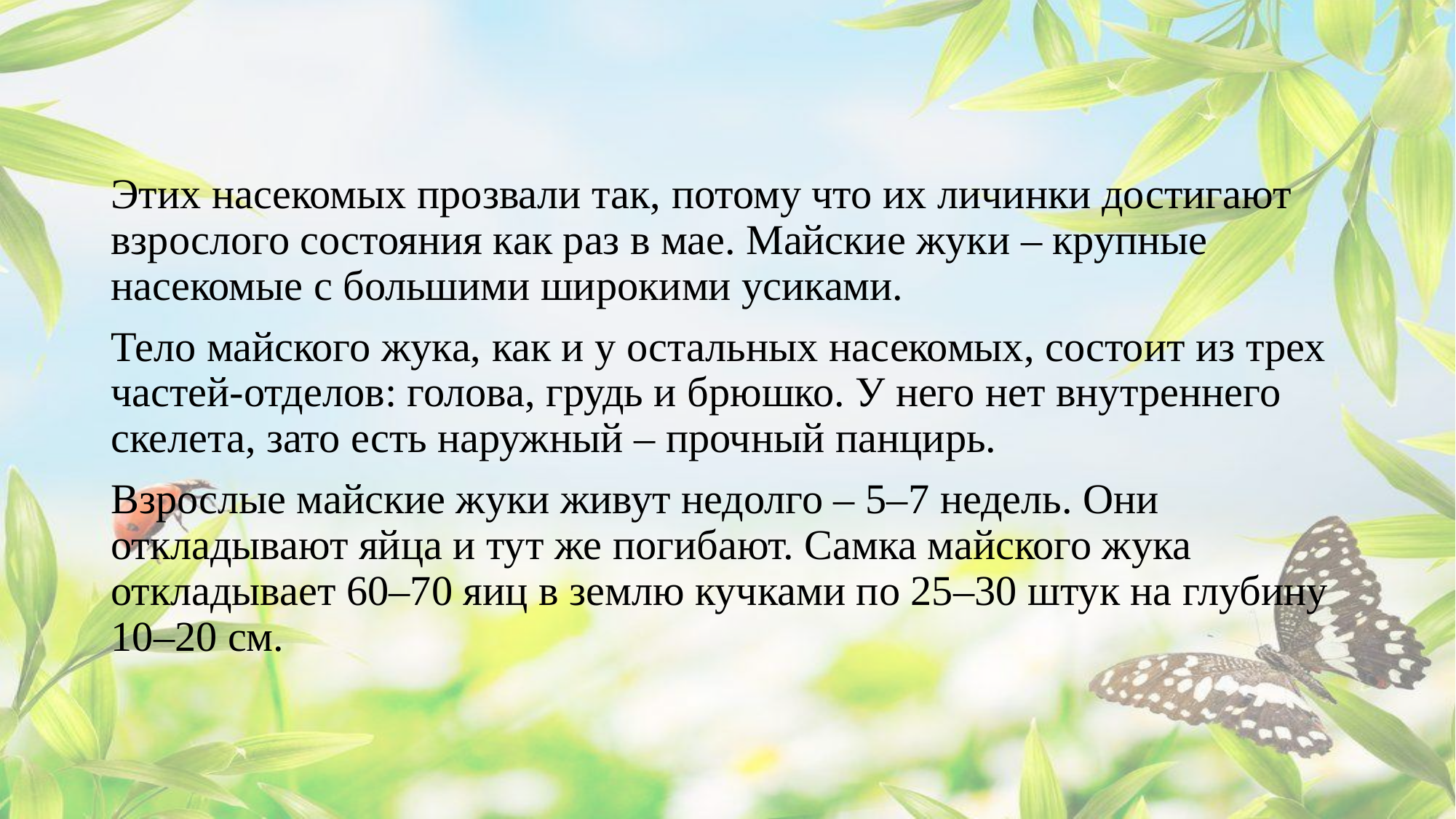

Этих насекомых прозвали так, потому что их личинки достигают взрослого состояния как раз в мае. Майские жуки – крупные насекомые с большими широкими усиками.
Тело майского жука, как и у остальных насекомых, состоит из трех частей-отделов: голова, грудь и брюшко. У него нет внутреннего скелета, зато есть наружный – прочный панцирь.
Взрослые майские жуки живут недолго – 5–7 недель. Они откладывают яйца и тут же погибают. Самка майского жука откладывает 60–70 яиц в землю кучками по 25–30 штук на глубину 10–20 см.